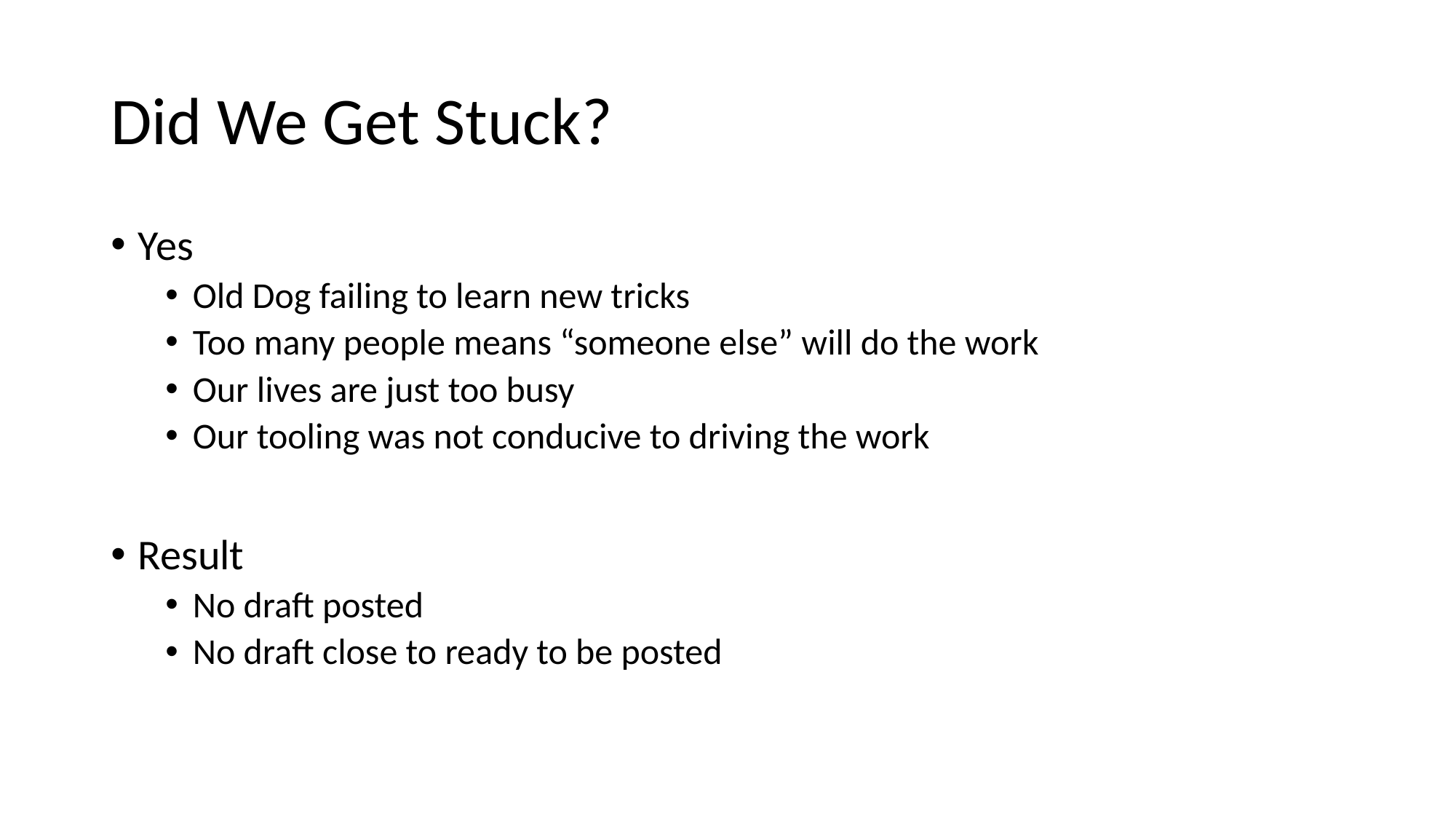

# Did We Get Stuck?
Yes
Old Dog failing to learn new tricks
Too many people means “someone else” will do the work
Our lives are just too busy
Our tooling was not conducive to driving the work

Result
No draft posted
No draft close to ready to be posted